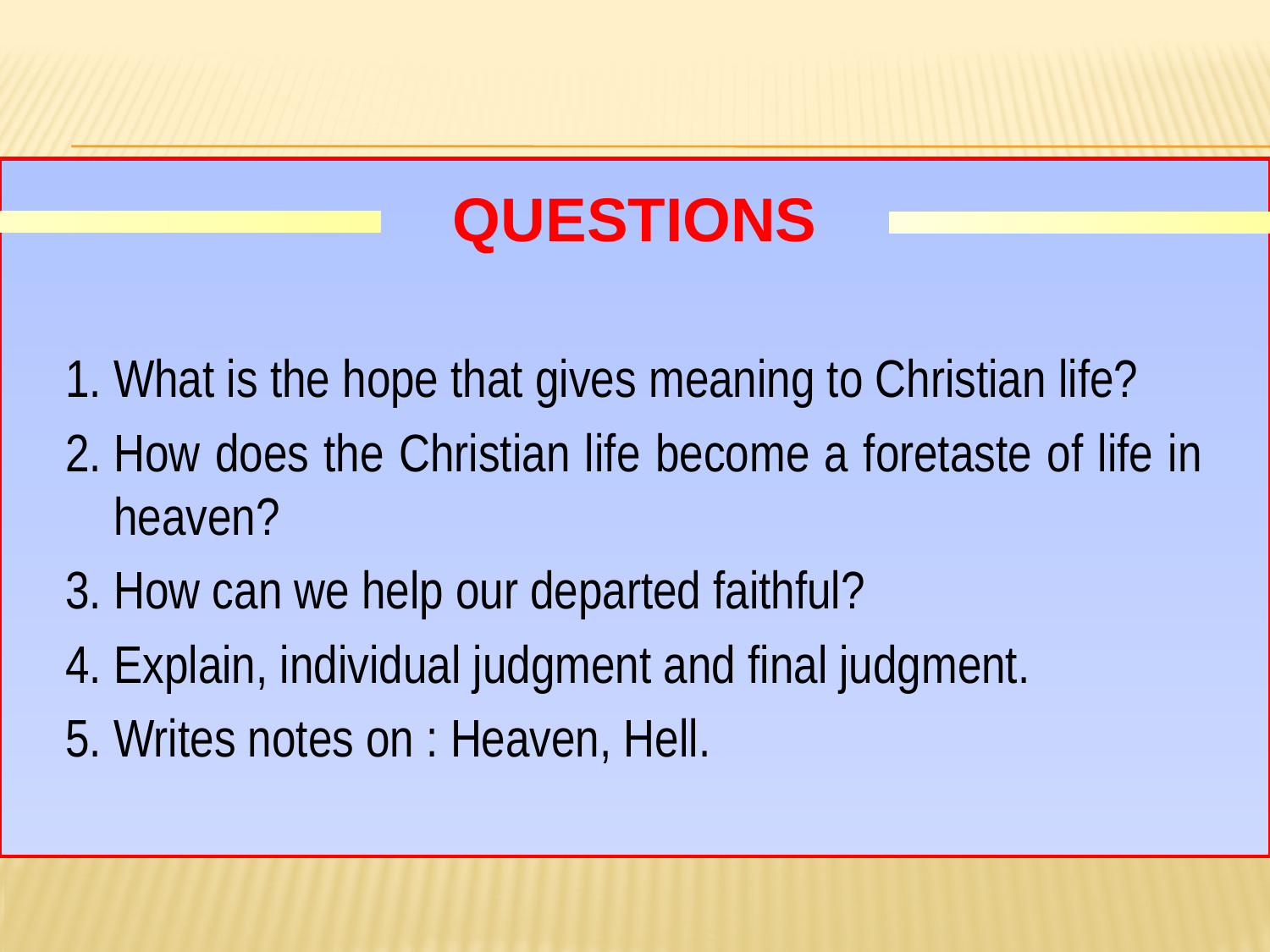

# Questions

1.	What is the hope that gives meaning to Christian life?
2.	How does the Christian life become a foretaste of life in heaven?
3.	How can we help our departed faithful?
4.	Explain, individual judgment and final judgment.
5.	Writes notes on : Heaven, Hell.